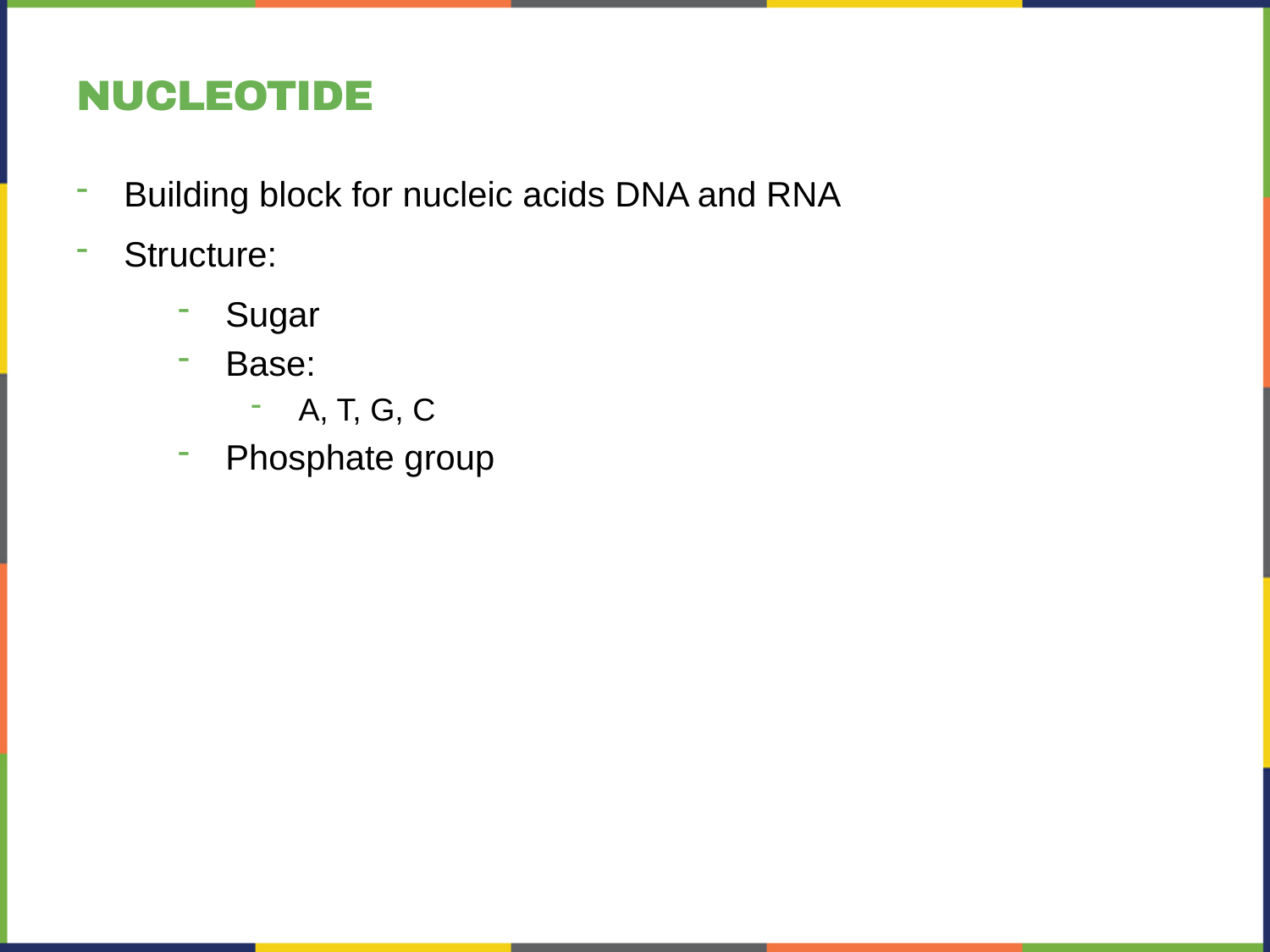

# nucleotide
Building block for nucleic acids DNA and RNA
Structure:
Sugar
Base:
A, T, G, C
Phosphate group